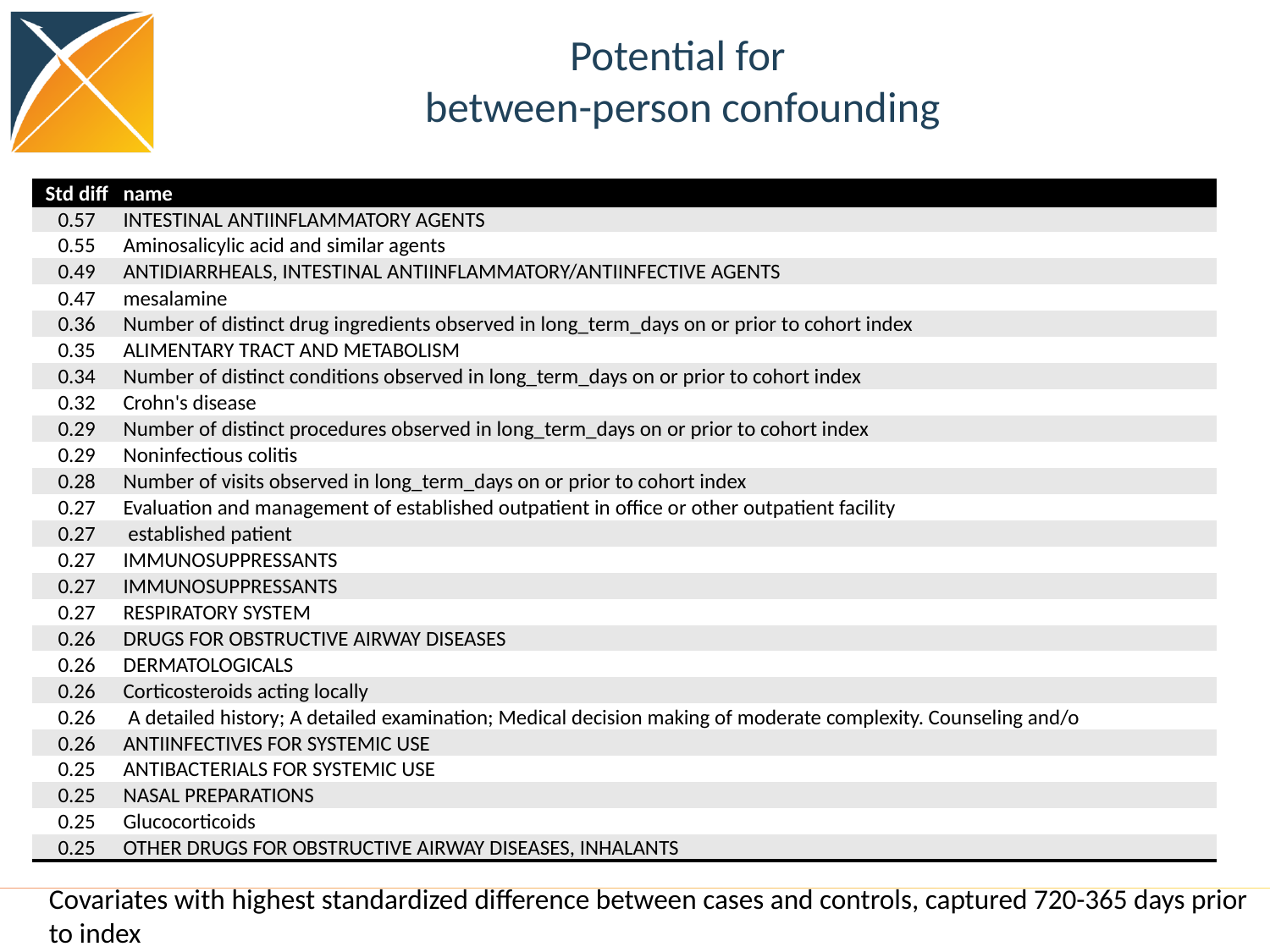

# Potential for between-person confounding
| Std diff | name |
| --- | --- |
| 0.57 | INTESTINAL ANTIINFLAMMATORY AGENTS |
| 0.55 | Aminosalicylic acid and similar agents |
| 0.49 | ANTIDIARRHEALS, INTESTINAL ANTIINFLAMMATORY/ANTIINFECTIVE AGENTS |
| 0.47 | mesalamine |
| 0.36 | Number of distinct drug ingredients observed in long\_term\_days on or prior to cohort index |
| 0.35 | ALIMENTARY TRACT AND METABOLISM |
| 0.34 | Number of distinct conditions observed in long\_term\_days on or prior to cohort index |
| 0.32 | Crohn's disease |
| 0.29 | Number of distinct procedures observed in long\_term\_days on or prior to cohort index |
| 0.29 | Noninfectious colitis |
| 0.28 | Number of visits observed in long\_term\_days on or prior to cohort index |
| 0.27 | Evaluation and management of established outpatient in office or other outpatient facility |
| 0.27 | established patient |
| 0.27 | IMMUNOSUPPRESSANTS |
| 0.27 | IMMUNOSUPPRESSANTS |
| 0.27 | RESPIRATORY SYSTEM |
| 0.26 | DRUGS FOR OBSTRUCTIVE AIRWAY DISEASES |
| 0.26 | DERMATOLOGICALS |
| 0.26 | Corticosteroids acting locally |
| 0.26 | A detailed history; A detailed examination; Medical decision making of moderate complexity. Counseling and/o |
| 0.26 | ANTIINFECTIVES FOR SYSTEMIC USE |
| 0.25 | ANTIBACTERIALS FOR SYSTEMIC USE |
| 0.25 | NASAL PREPARATIONS |
| 0.25 | Glucocorticoids |
| 0.25 | OTHER DRUGS FOR OBSTRUCTIVE AIRWAY DISEASES, INHALANTS |
Covariates with highest standardized difference between cases and controls, captured 720-365 days prior to index

12